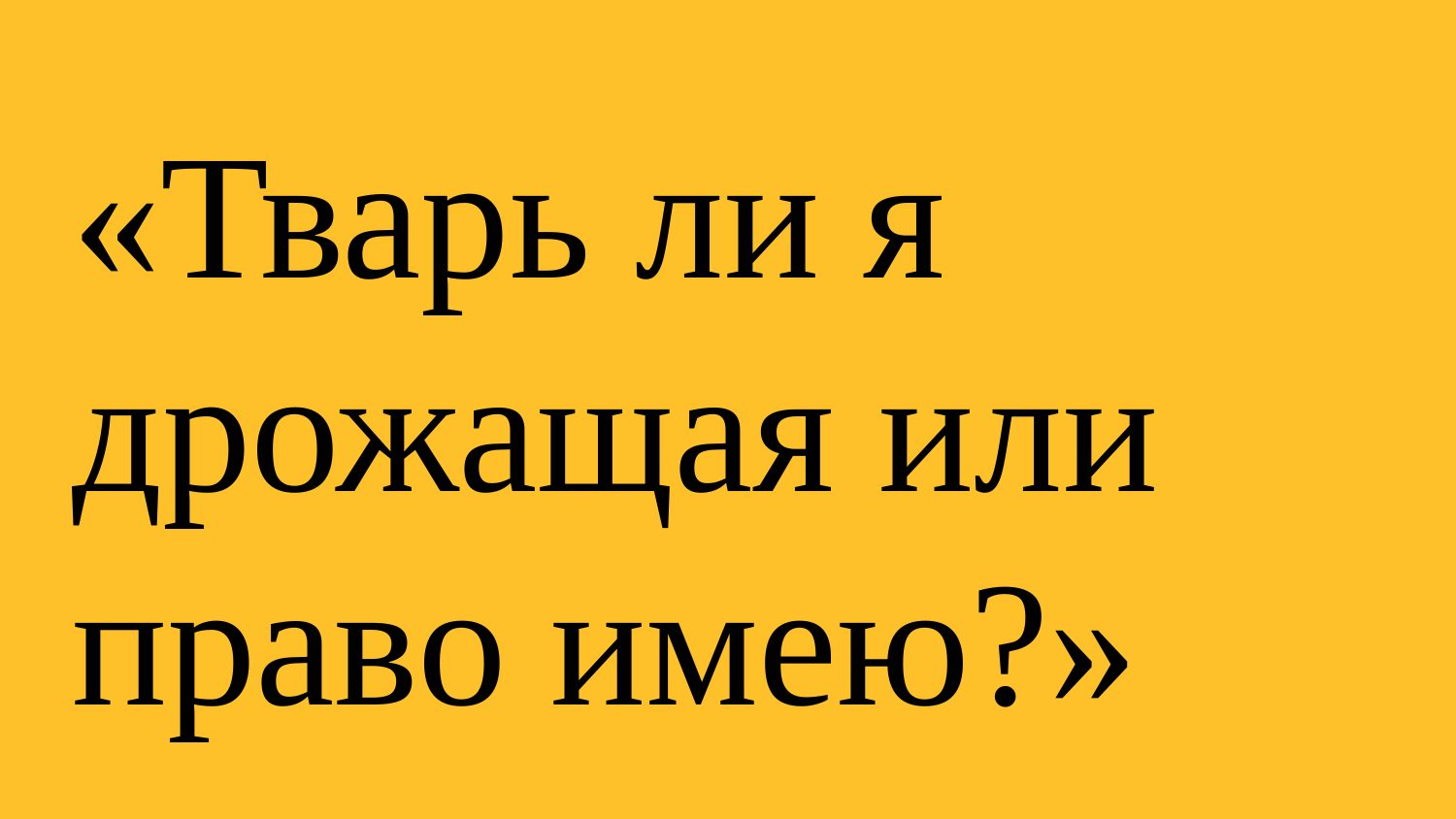

«Тварь ли я дрожащая или право имею?»